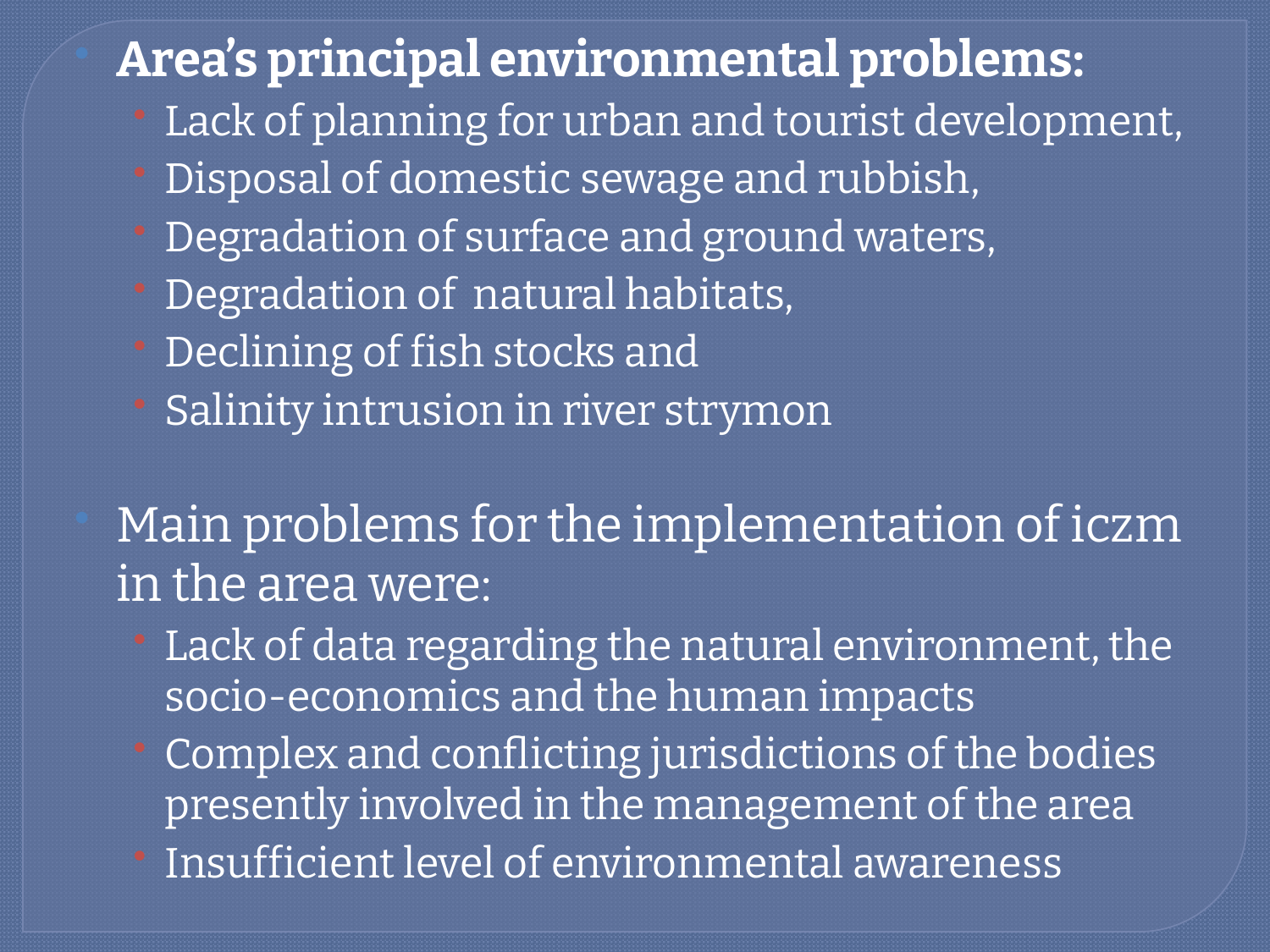

Area’s principal environmental problems:
Lack of planning for urban and tourist development,
Disposal of domestic sewage and rubbish,
Degradation of surface and ground waters,
Degradation of  natural habitats,
Declining of fish stocks and
Salinity intrusion in river strymon

Main problems for the implementation of iczm in the area were:
Lack of data regarding the natural environment, the socio-economics and the human impacts
Complex and conflicting jurisdictions of the bodies presently involved in the management of the area
Insufficient level of environmental awareness